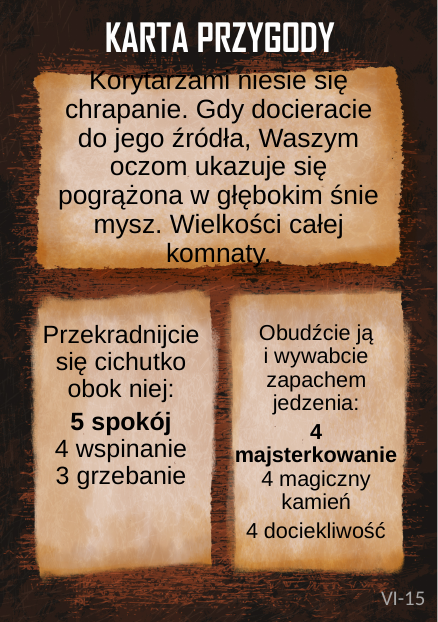

# Korytarzami niesie się chrapanie. Gdy docieracie do jego źródła, Waszym oczom ukazuje się pogrążona w głębokim śnie mysz. Wielkości całej komnaty.
Przekradnijcie się cichutko obok niej:
5 spokój
4 wspinanie
3 grzebanie
Obudźcie ją
i wywabcie zapachem jedzenia:
4 majsterkowanie
4 magiczny kamień
4 dociekliwość
VI-15